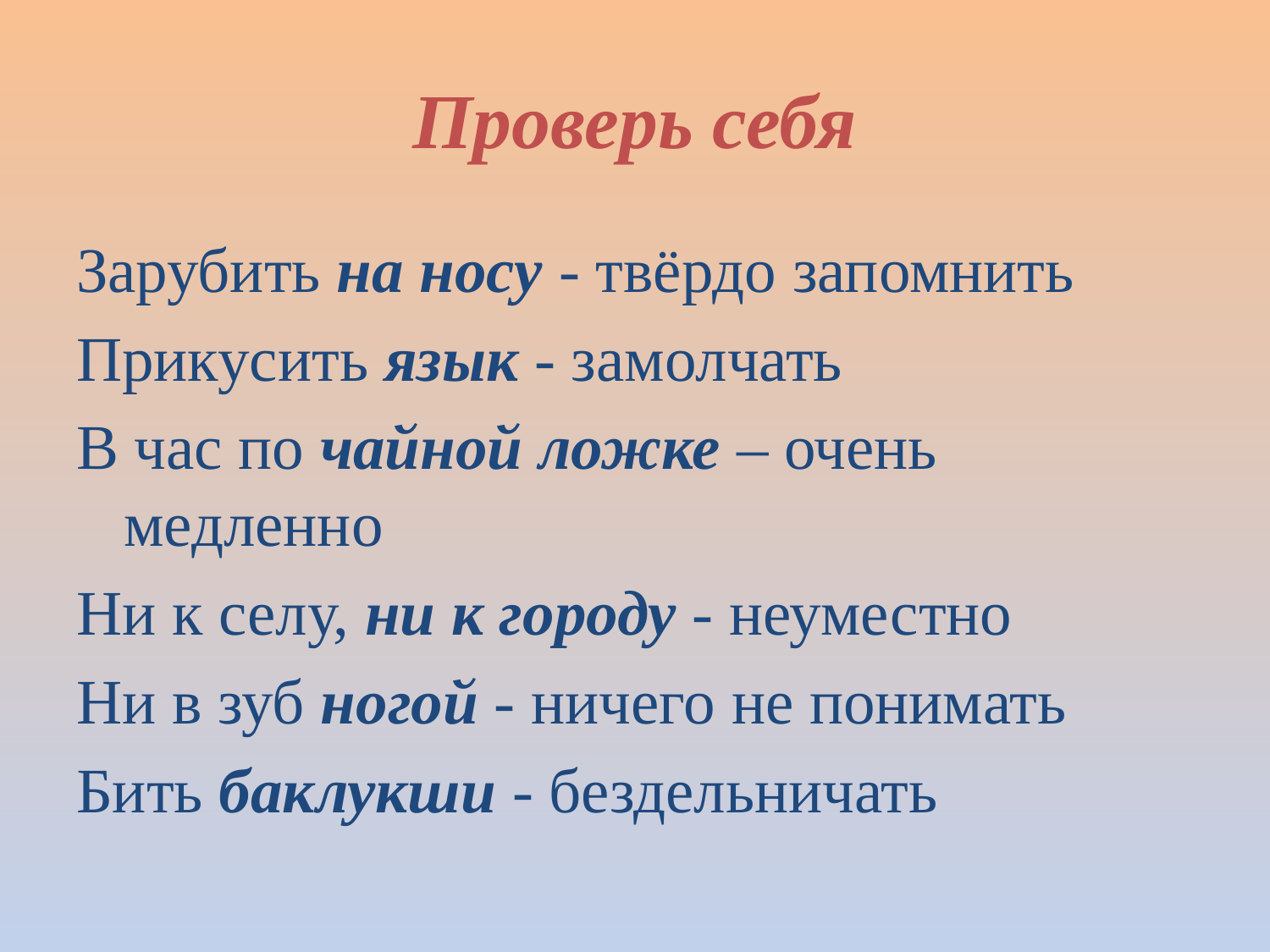

# Проверь себя
Зарубить на носу - твёрдо запомнить
Прикусить язык - замолчать
В час по чайной ложке – очень медленно
Ни к селу, ни к городу - неуместно
Ни в зуб ногой - ничего не понимать
Бить баклукши - бездельничать